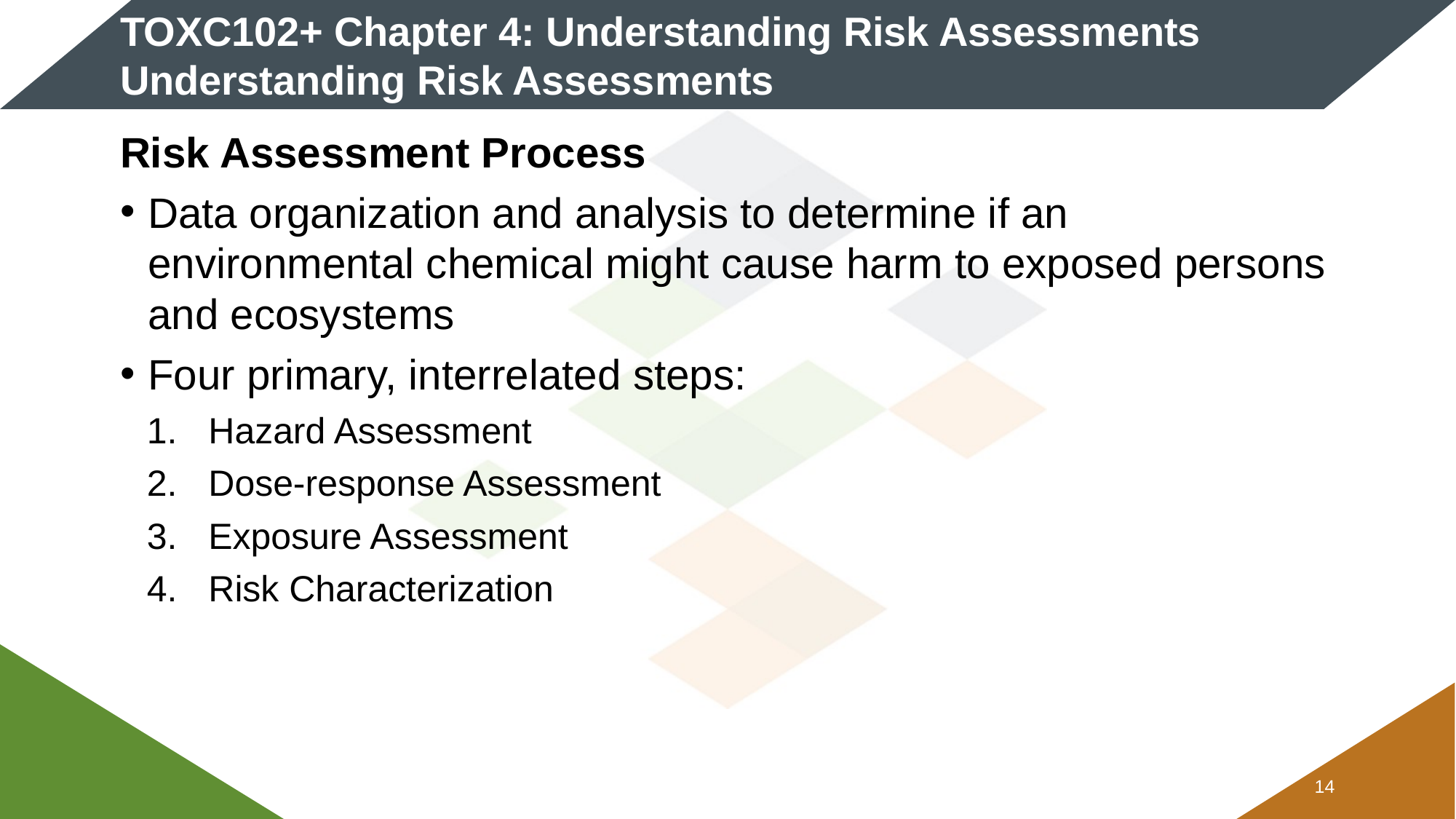

# TOXC102+ Chapter 4: Understanding Risk Assessments Understanding Risk Assessments
Risk Assessment Process
Data organization and analysis to determine if an environmental chemical might cause harm to exposed persons and ecosystems
Four primary, interrelated steps:
Hazard Assessment
Dose-response Assessment
Exposure Assessment
Risk Characterization
14